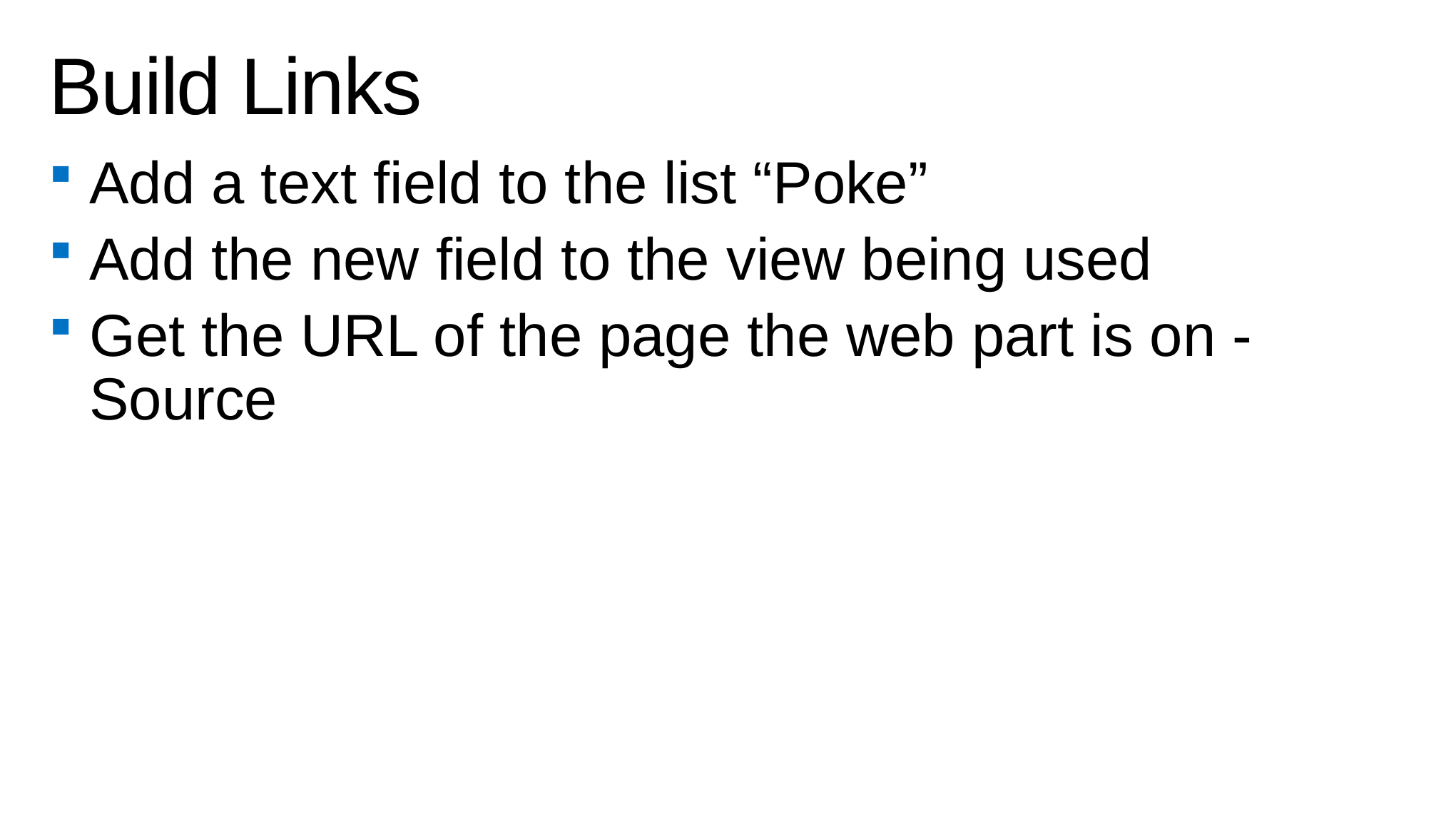

# Build Links
Add a text field to the list “Poke”
Add the new field to the view being used
Get the URL of the page the web part is on - Source